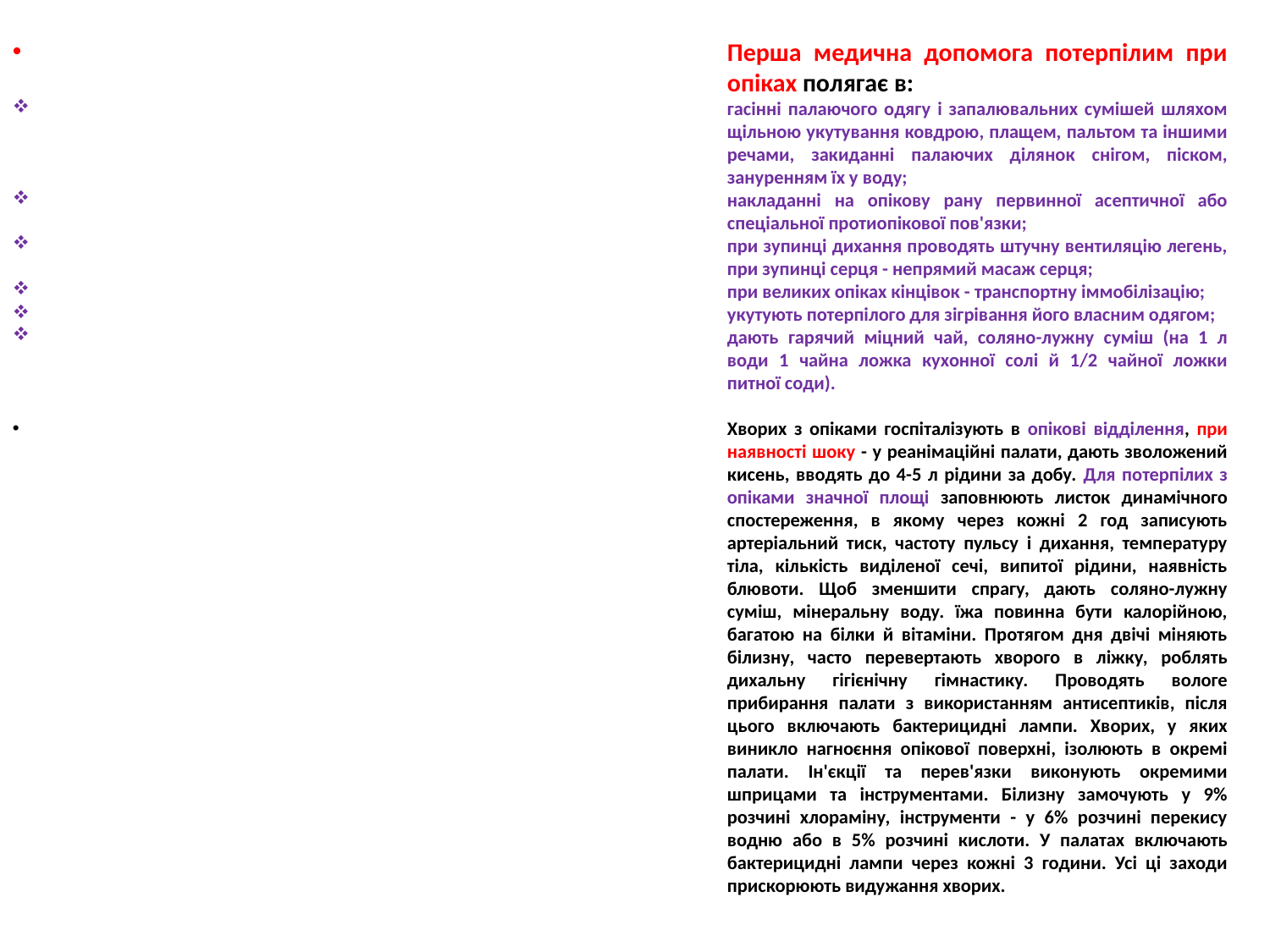

Перша медична допомога потерпілим при опіках полягає в:
гасінні палаючого одягу і запалювальних сумішей шляхом щільною укутування ковдрою, плащем, пальтом та іншими речами, закиданні палаючих ділянок снігом, піском, зануренням їх у воду;
накладанні на опікову рану первинної асептичної або спеціальної протиопікової пов'язки;
при зупинці дихання проводять штучну вентиляцію легень, при зупинці серця - непрямий масаж серця;
при великих опіках кінцівок - транспортну іммобілізацію;
укутують потерпілого для зігрівання його власним одягом;
дають гарячий міцний чай, соляно-лужну суміш (на 1 л води 1 чайна ложка кухонної солі й 1/2 чайної ложки питної соди).

Хворих з опіками госпіталізують в опікові відділення, при наявності шоку - у реанімаційні палати, дають зволожений кисень, вводять до 4-5 л рідини за добу. Для потерпілих з опіками значної площі заповнюють листок динамічного спостереження, в якому через кожні 2 год записують артеріальний тиск, частоту пульсу і дихання, температуру тіла, кількість виділеної сечі, випитої рідини, наявність блювоти. Щоб зменшити спрагу, дають соляно-лужну суміш, мінеральну воду. їжа повинна бути калорійною, багатою на білки й вітаміни. Протягом дня двічі міняють білизну, часто перевертають хворого в ліжку, роблять дихальну гігієнічну гімнастику. Проводять вологе прибирання палати з використанням антисептиків, після цього включають бактерицидні лампи. Хворих, у яких виникло нагноєння опікової поверхні, ізолюють в окремі палати. Ін'єкції та перев'язки виконують окремими шприцами та інструментами. Білизну замочують у 9% розчині хлораміну, інструменти - у 6% розчині перекису водню або в 5% розчині кислоти. У па­латах включають бактерицидні лампи через кожні 3 години. Усі ці заходи прискорюють видужання хворих.